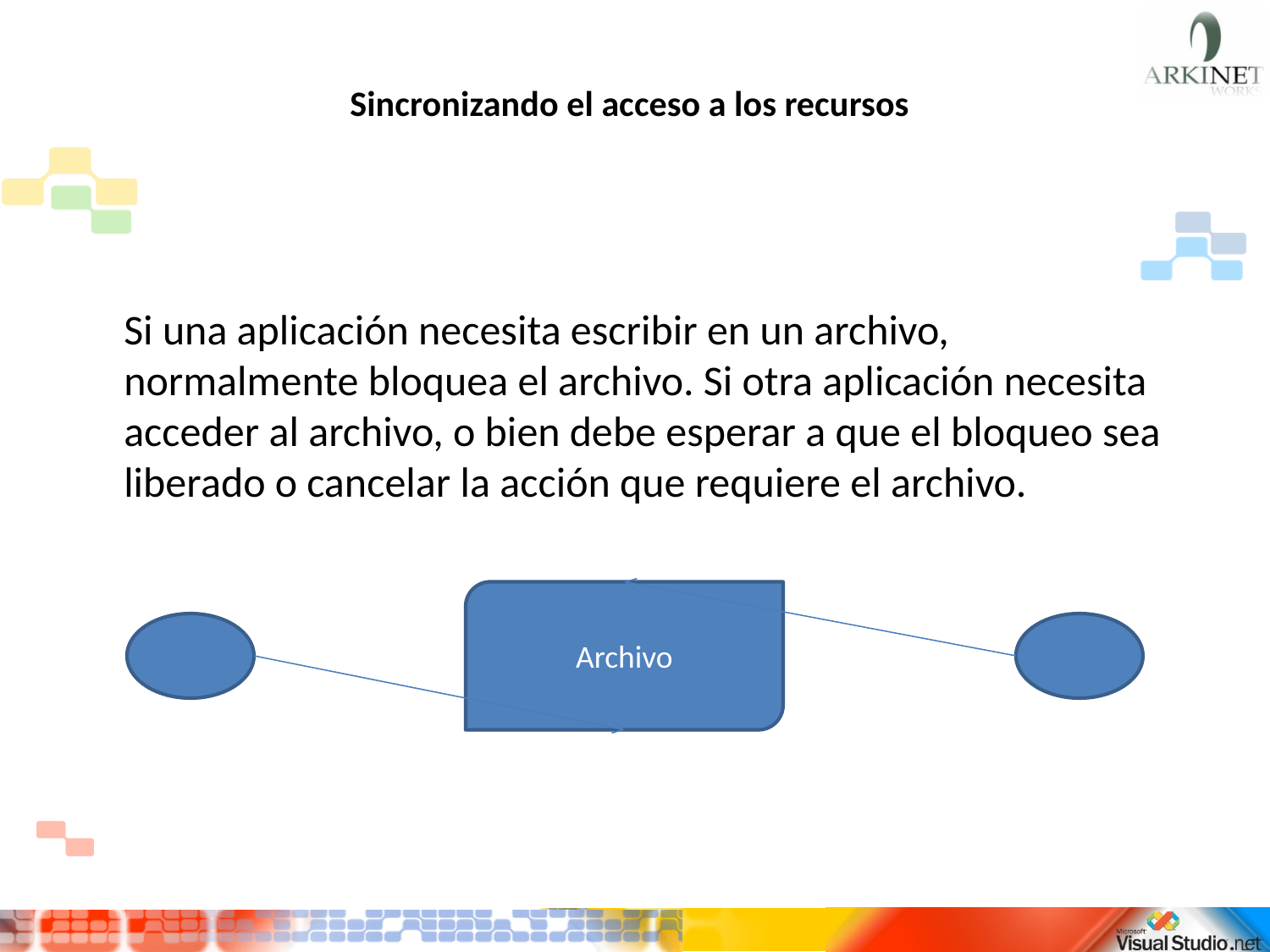

# Sincronizando el acceso a los recursos
	Si una aplicación necesita escribir en un archivo, normalmente bloquea el archivo. Si otra aplicación necesita acceder al archivo, o bien debe esperar a que el bloqueo sea liberado o cancelar la acción que requiere el archivo.

Archivo